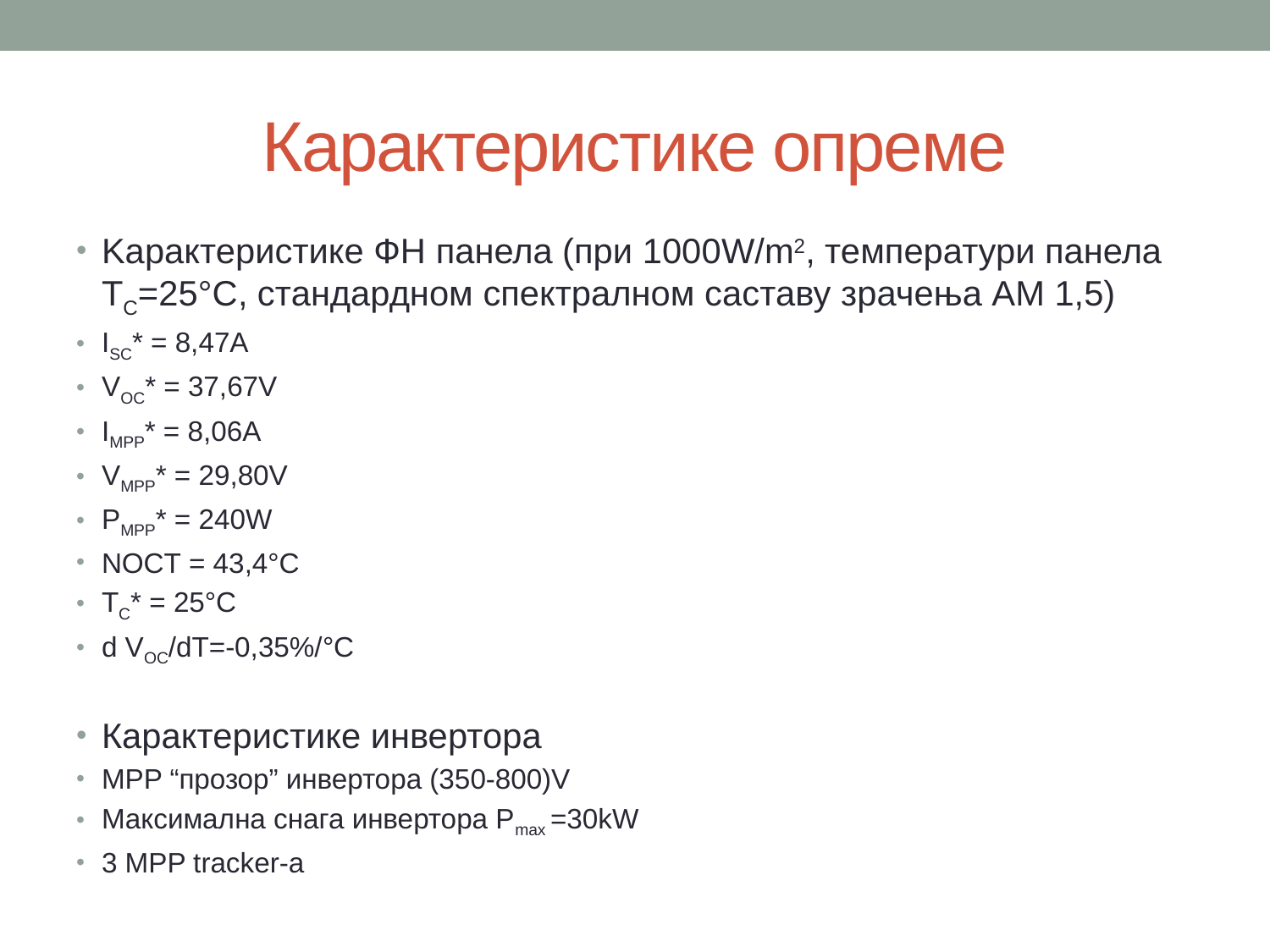

# Карактеристике опреме
Kарактеристике ФН панела (при 1000W/m2, температури панела TC=25°C, стандардном спектралном саставу зрачења АМ 1,5)
ISC* = 8,47A
VOC* = 37,67V
IMPP* = 8,06A
VMPP* = 29,80V
PMPP* = 240W
NOCT = 43,4°C
TC* = 25°C
d VOC/dT=-0,35%/°C

Карактеристике инвертора
MPP “прозор” инвертора (350-800)V
Максимална снага инвертора Рmax =30kW
3 MPP tracker-a